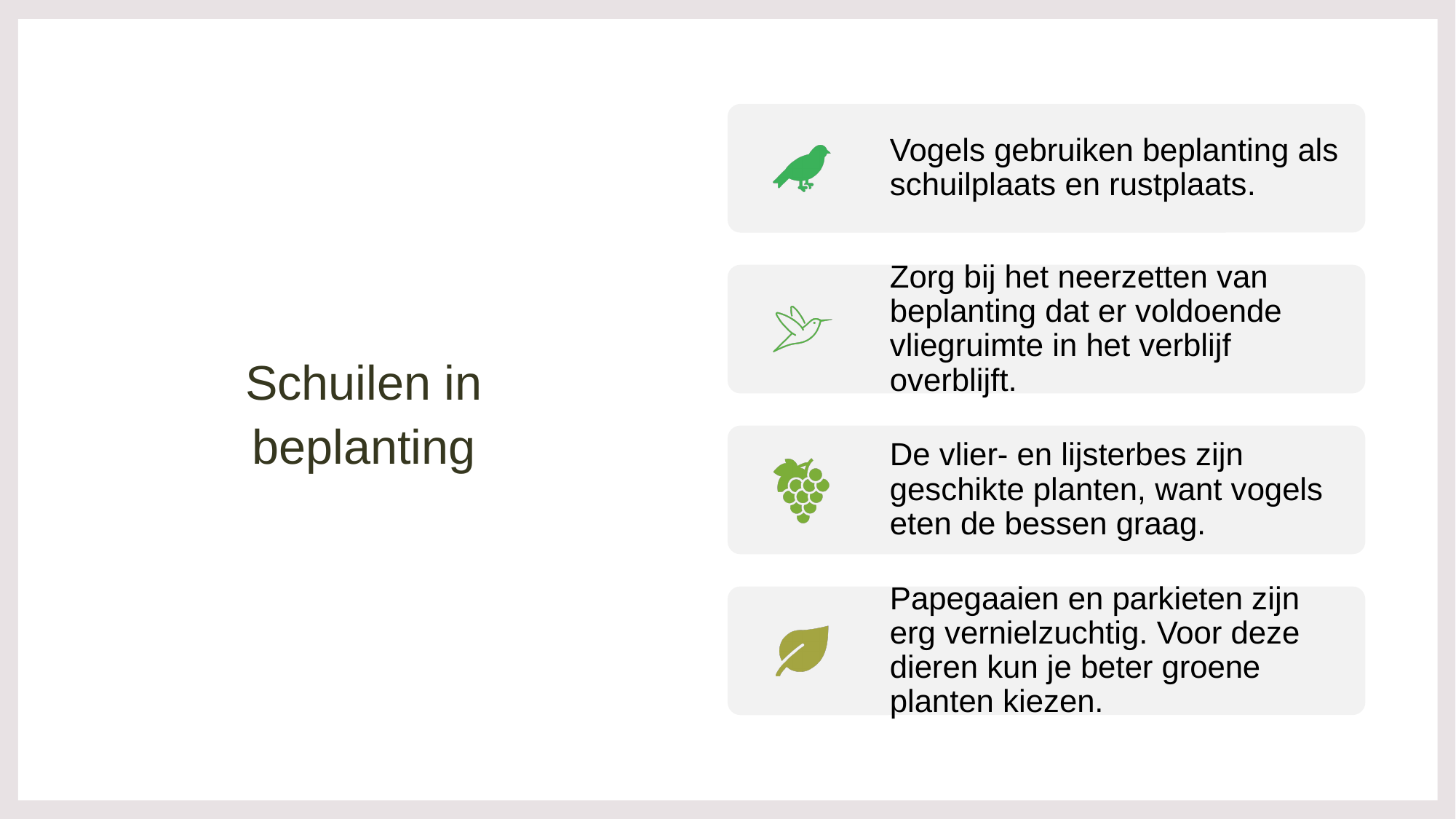

Vogels gebruiken beplanting als schuilplaats en rustplaats.
Zorg bij het neerzetten van beplanting dat er voldoende vliegruimte in het verblijf overblijft.
De vlier- en lijsterbes zijn geschikte planten, want vogels eten de bessen graag.
Papegaaien en parkieten zijn erg vernielzuchtig. Voor deze dieren kun je beter groene planten kiezen.
# Schuilen in beplanting